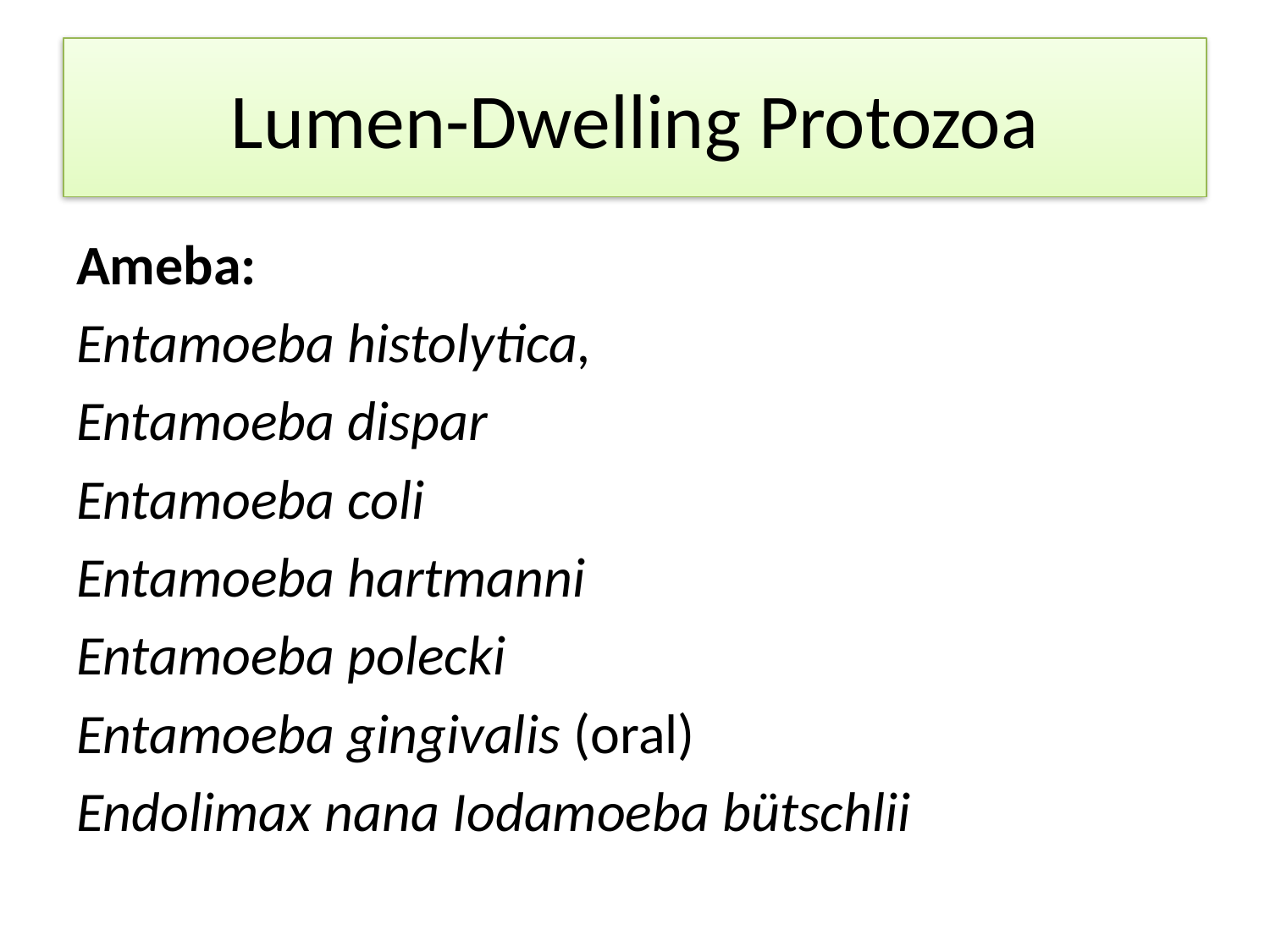

# Lumen-Dwelling Protozoa
Ameba:
Entamoeba histolytica,
Entamoeba dispar
Entamoeba coli
Entamoeba hartmanni
Entamoeba polecki
Entamoeba gingivalis (oral)
Endolimax nana Iodamoeba bütschlii